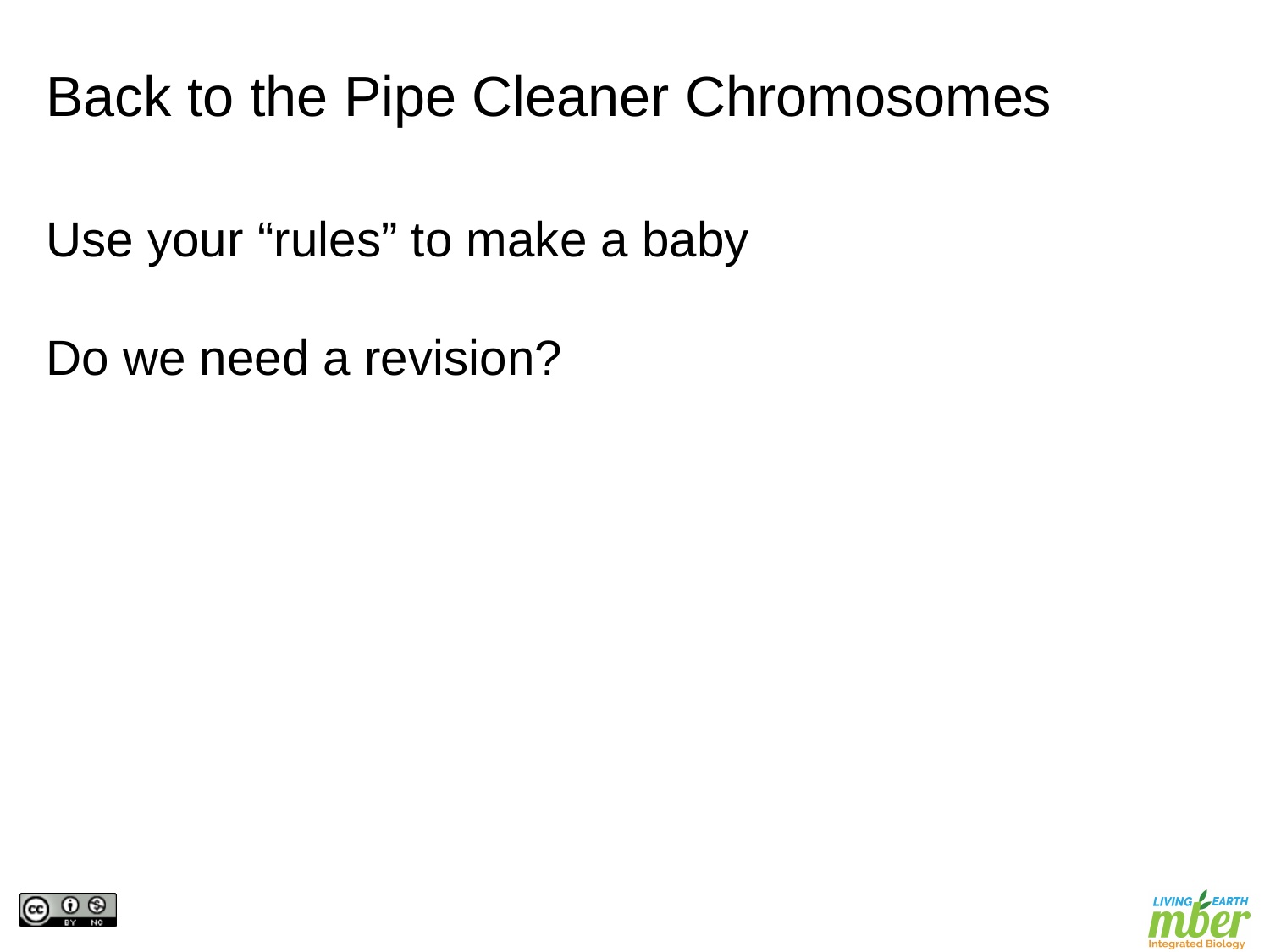

Back to the Pipe Cleaner Chromosomes
Use your “rules” to make a baby

Do we need a revision?